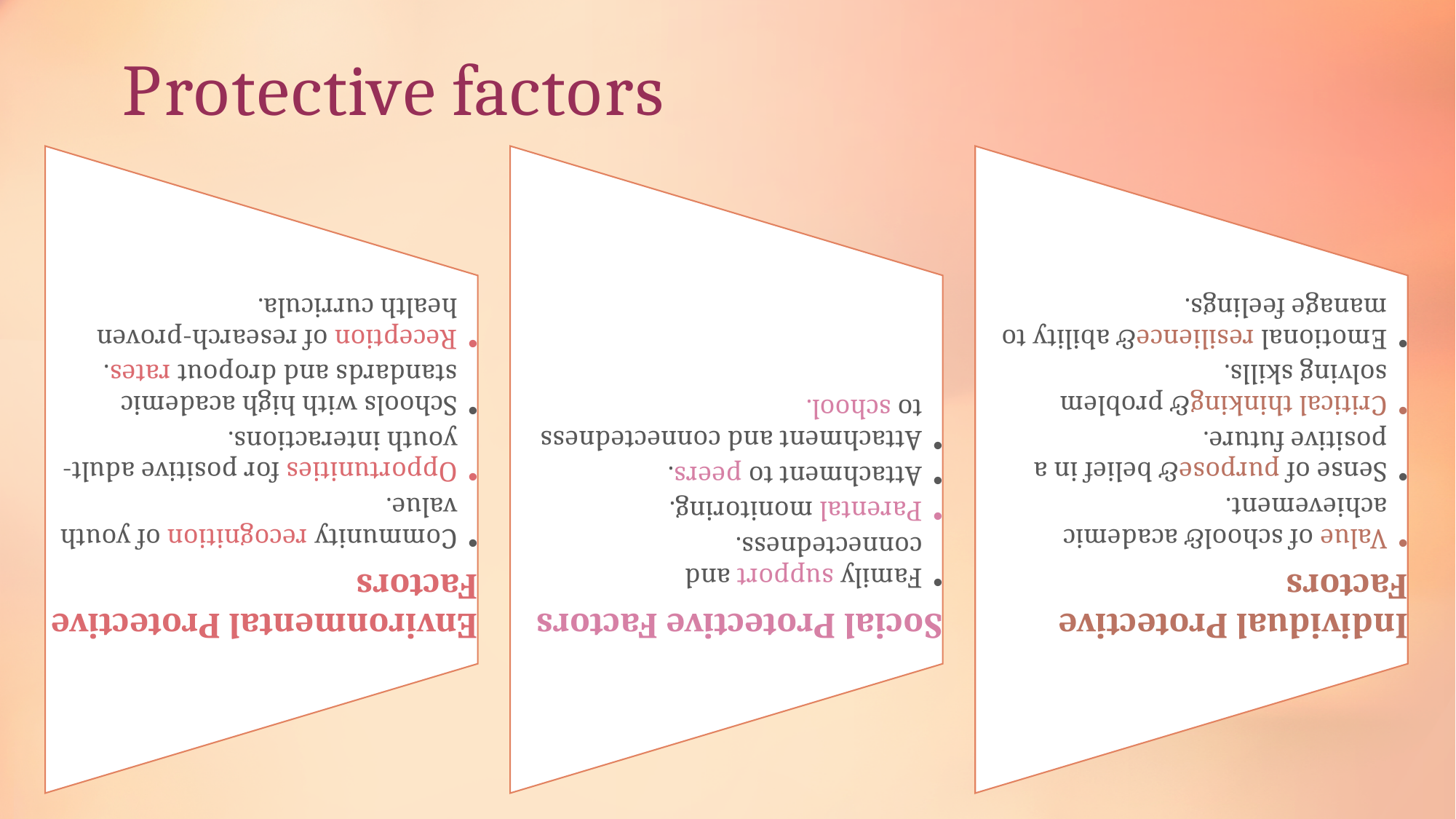

# Protective factors
Environmental Protective Factors
Community recognition of youth value.
Opportunities for positive adult-youth interactions.
Schools with high academic standards and dropout rates.
Reception of research-proven health curricula.
Social Protective Factors
Family support and connectedness.
Parental monitoring.
Attachment to peers.
Attachment and connectedness to school.
Individual Protective Factors
Value of school& academic achievement.
Sense of purpose& belief in a positive future.
Critical thinking& problem solving skills.
Emotional resilience& ability to manage feelings.